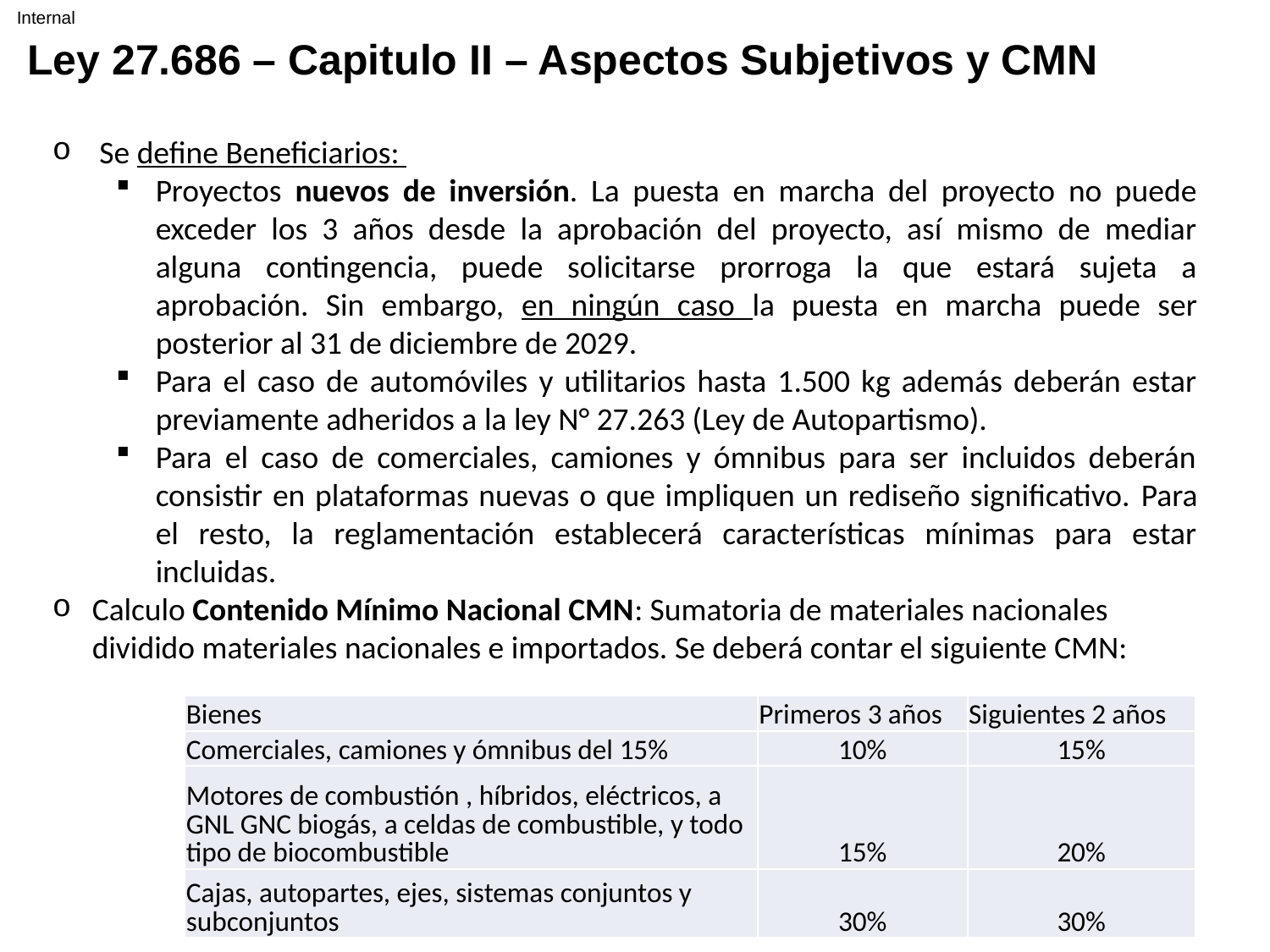

Ley 27.686 – Capitulo II – Aspectos Subjetivos y CMN

 Se define Beneficiarios:
Proyectos nuevos de inversión. La puesta en marcha del proyecto no puede exceder los 3 años desde la aprobación del proyecto, así mismo de mediar alguna contingencia, puede solicitarse prorroga la que estará sujeta a aprobación. Sin embargo, en ningún caso la puesta en marcha puede ser posterior al 31 de diciembre de 2029.
Para el caso de automóviles y utilitarios hasta 1.500 kg además deberán estar previamente adheridos a la ley N° 27.263 (Ley de Autopartismo).
Para el caso de comerciales, camiones y ómnibus para ser incluidos deberán consistir en plataformas nuevas o que impliquen un rediseño significativo. Para el resto, la reglamentación establecerá características mínimas para estar incluidas.
Calculo Contenido Mínimo Nacional CMN: Sumatoria de materiales nacionales dividido materiales nacionales e importados. Se deberá contar el siguiente CMN:

| Bienes | Primeros 3 años | Siguientes 2 años |
| --- | --- | --- |
| Comerciales, camiones y ómnibus del 15% | 10% | 15% |
| Motores de combustión , híbridos, eléctricos, a GNL GNC biogás, a celdas de combustible, y todo tipo de biocombustible | 15% | 20% |
| Cajas, autopartes, ejes, sistemas conjuntos y subconjuntos | 30% | 30% |